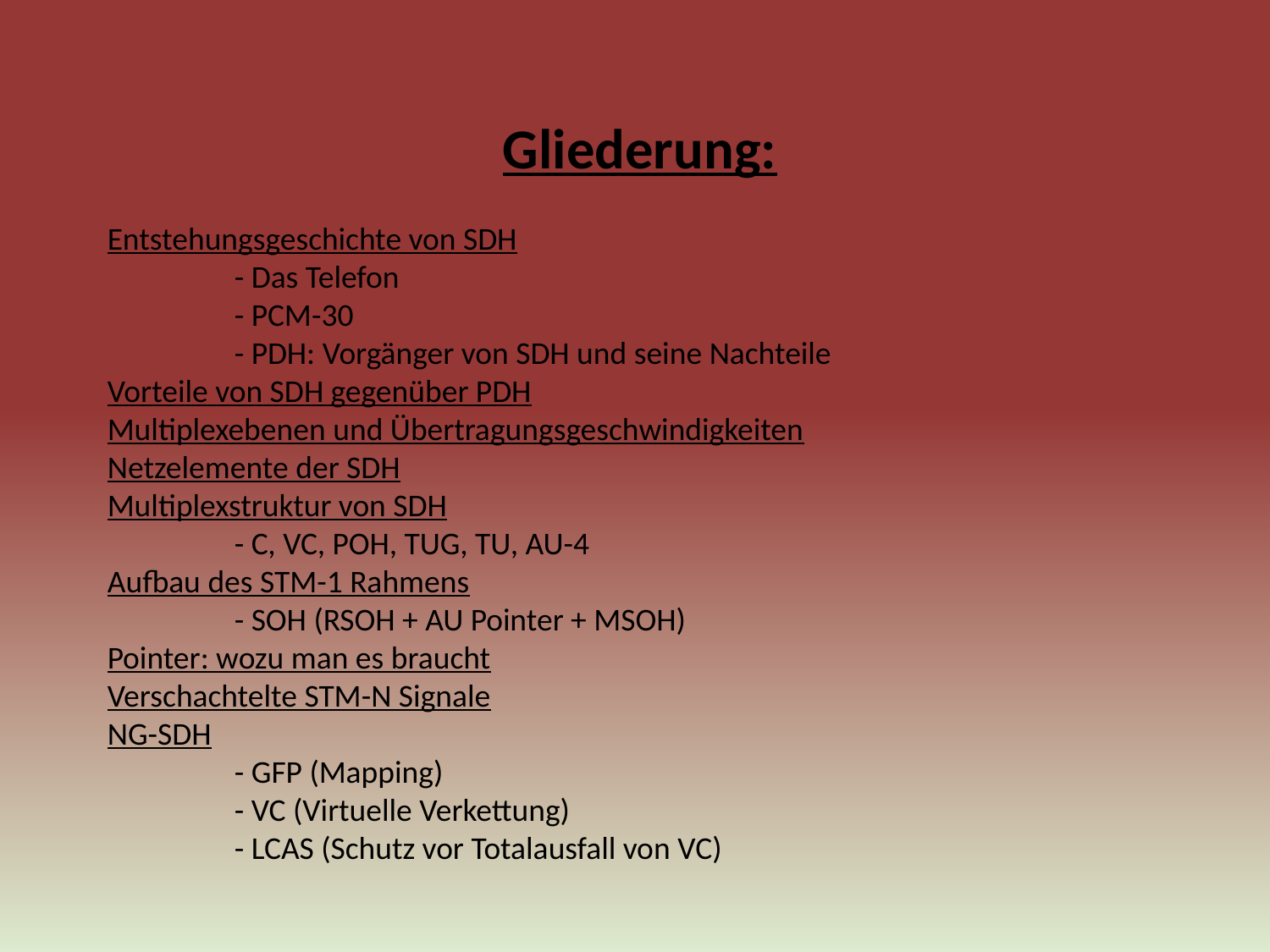

Gliederung:

Entstehungsgeschichte von SDH
	- Das Telefon
	- PCM-30
	- PDH: Vorgänger von SDH und seine Nachteile
Vorteile von SDH gegenüber PDH
Multiplexebenen und Übertragungsgeschwindigkeiten
Netzelemente der SDH
Multiplexstruktur von SDH
	- C, VC, POH, TUG, TU, AU-4
Aufbau des STM-1 Rahmens
	- SOH (RSOH + AU Pointer + MSOH)
Pointer: wozu man es braucht
Verschachtelte STM-N Signale
NG-SDH
	- GFP (Mapping)
	- VC (Virtuelle Verkettung)
	- LCAS (Schutz vor Totalausfall von VC)